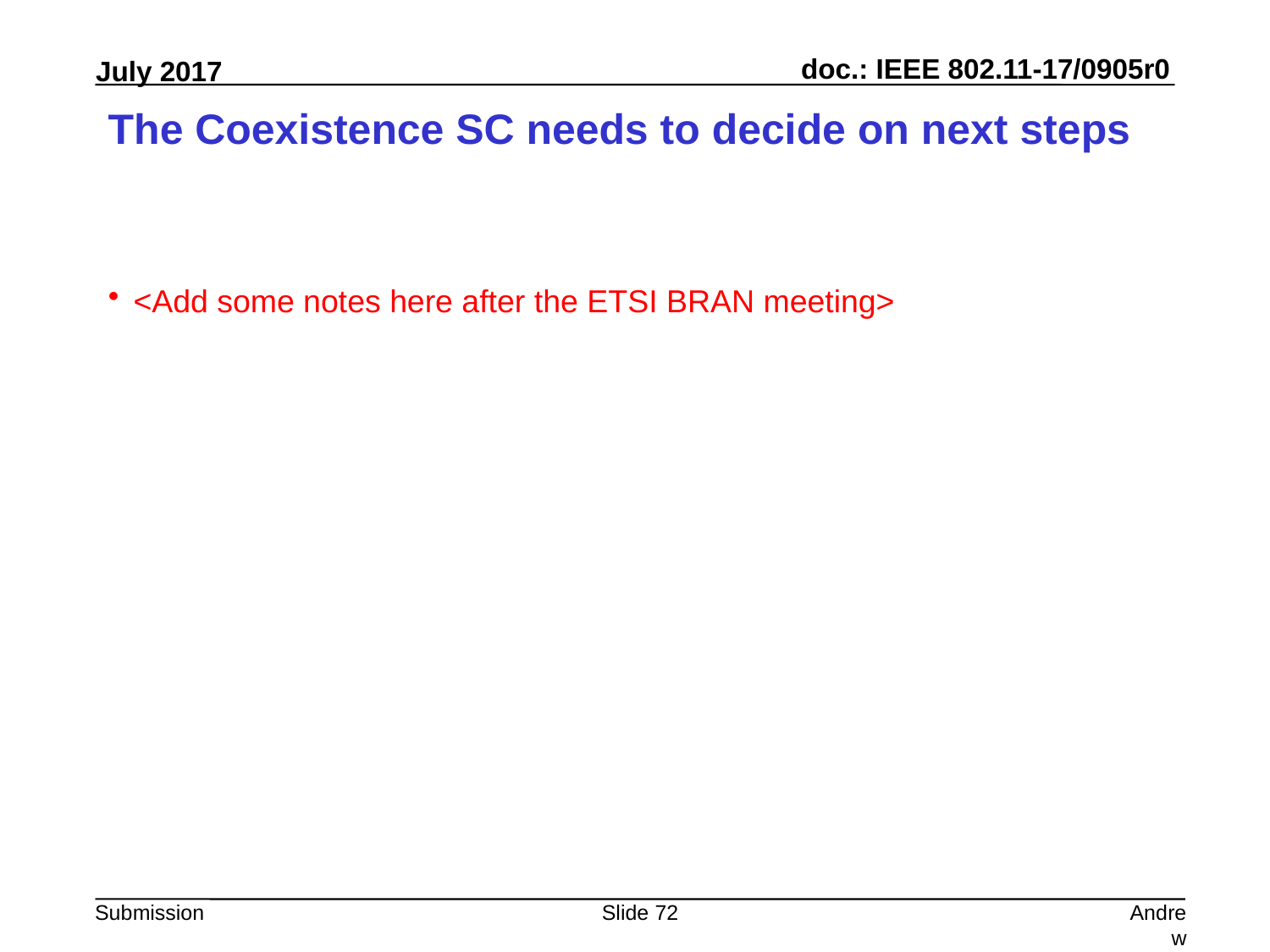

# The Coexistence SC needs to decide on next steps
<Add some notes here after the ETSI BRAN meeting>
Slide 72
Andrew Myles, Cisco